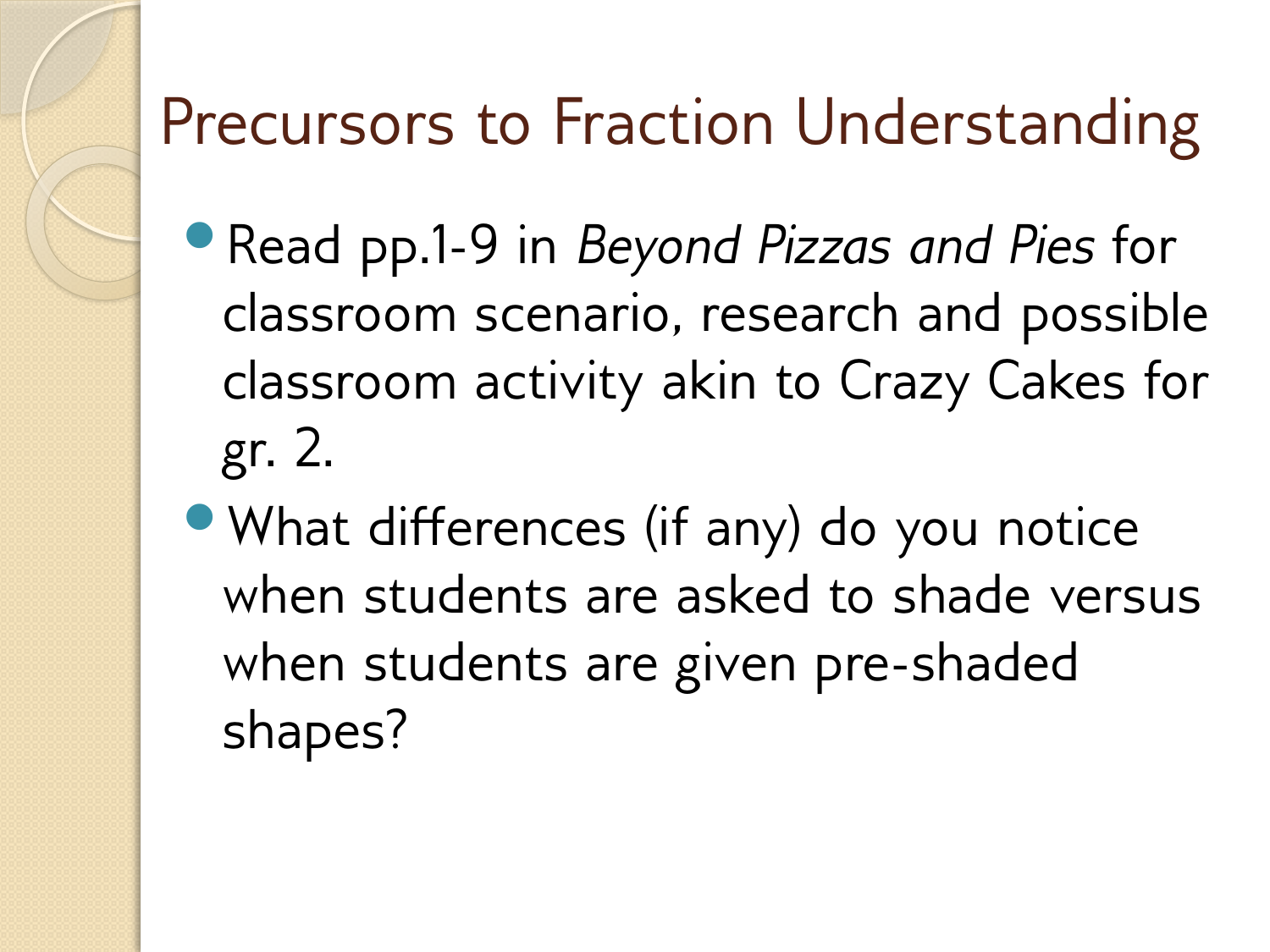

# Precursors to Fraction Understanding
Read pp.1-9 in Beyond Pizzas and Pies for classroom scenario, research and possible classroom activity akin to Crazy Cakes for gr. 2.
What differences (if any) do you notice when students are asked to shade versus when students are given pre-shaded shapes?